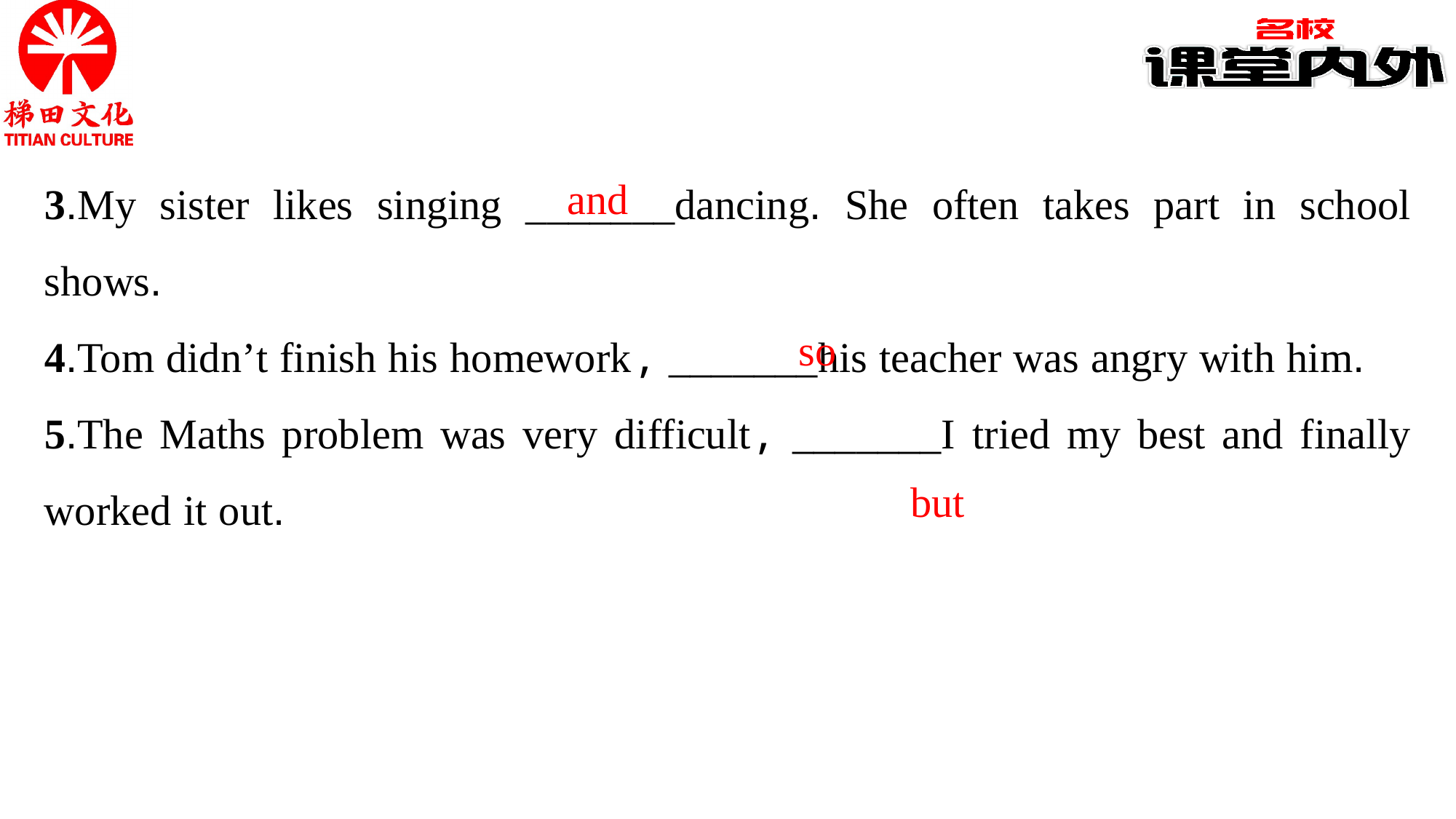

3.My sister likes singing _______dancing. She often takes part in school shows.
4.Tom didn’t finish his homework, _______his teacher was angry with him.
5.The Maths problem was very difficult, _______I tried my best and finally worked it out.
and
so
but